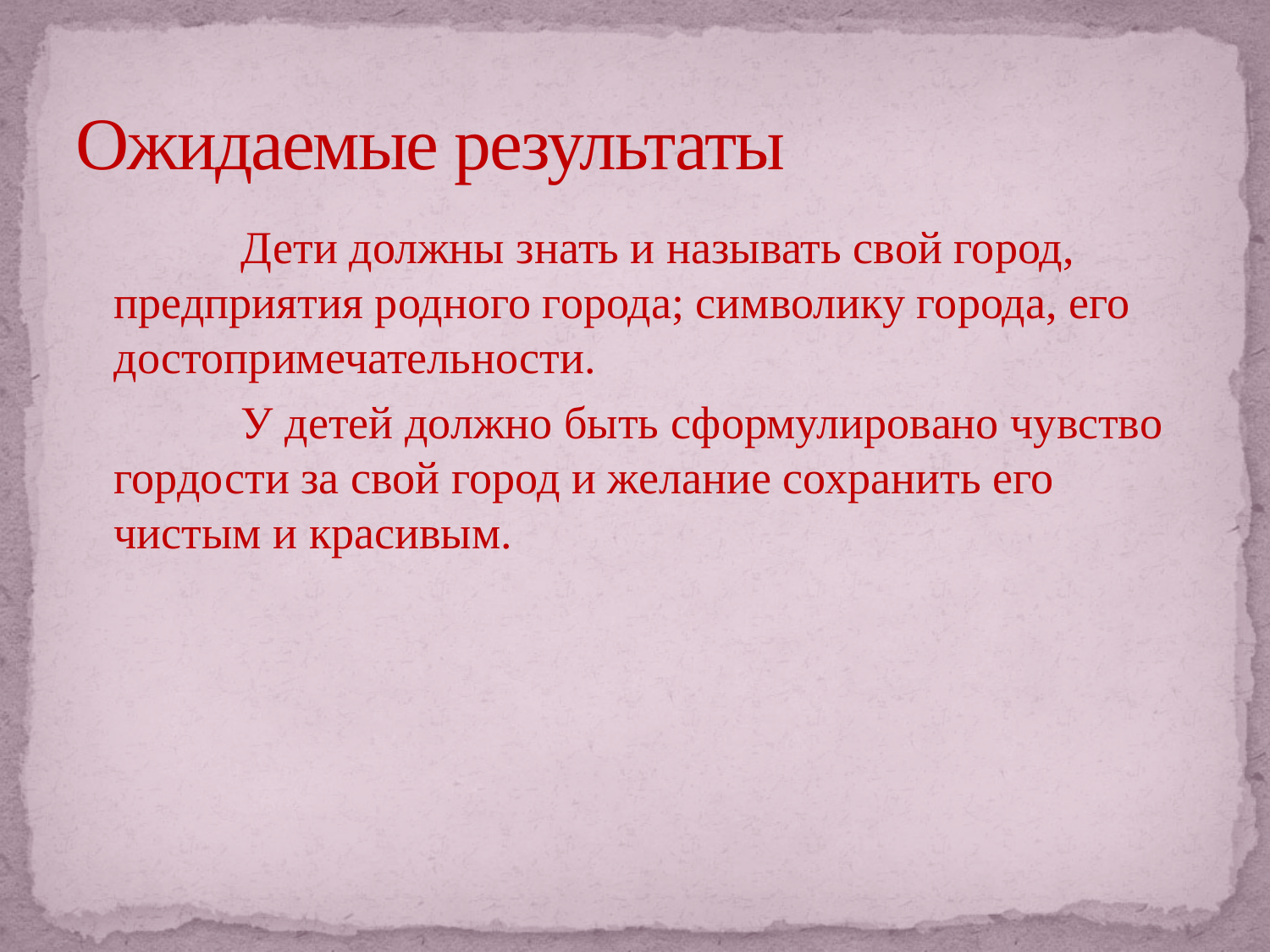

# Ожидаемые результаты
		Дети должны знать и называть свой город, предприятия родного города; символику города, его достопримечательности.
		У детей должно быть сформулировано чувство гордости за свой город и желание сохранить его чистым и красивым.